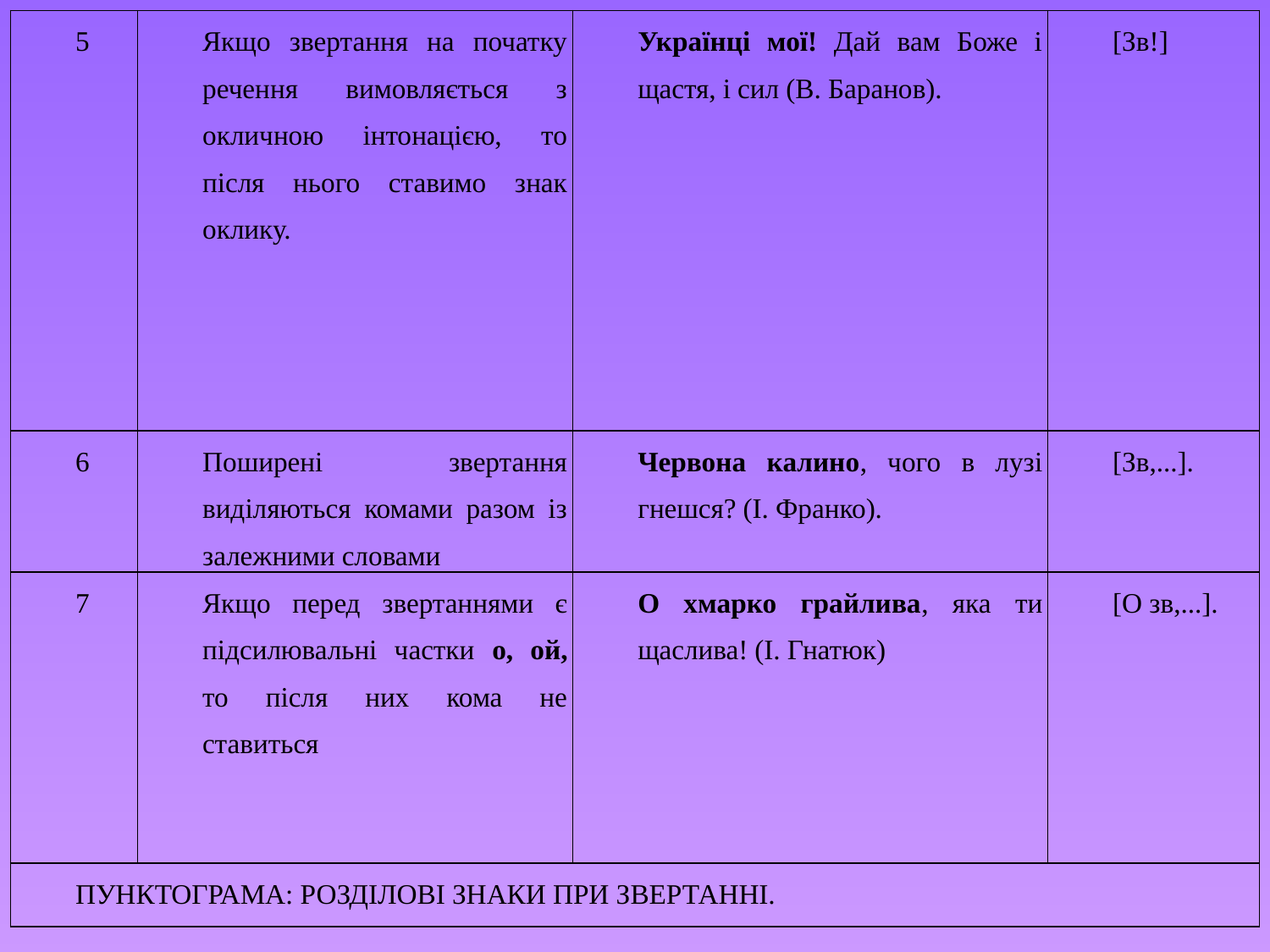

| 5 | Якщо звертання на початку речення вимовляється з окличною інтонацією, то після нього ставимо знак оклику. | Українці мої! Дай вам Боже і щастя, і сил (В. Баранов). | [Зв!] |
| --- | --- | --- | --- |
| 6 | Поширені звертання виділяються комами разом із залежними словами | Червона калино, чого в лузі гнешся? (І. Франко). | [Зв,...]. |
| 7 | Якщо перед звертаннями є підсилювальні частки о, ой, то після них кома не ставиться | О хмарко грайлива, яка ти щаслива! (І. Гнатюк) | [О зв,...]. |
| ПУНКТОГРАМА: РОЗДІЛОВІ ЗНАКИ ПРИ ЗВЕРТАННІ. |  |  |  |